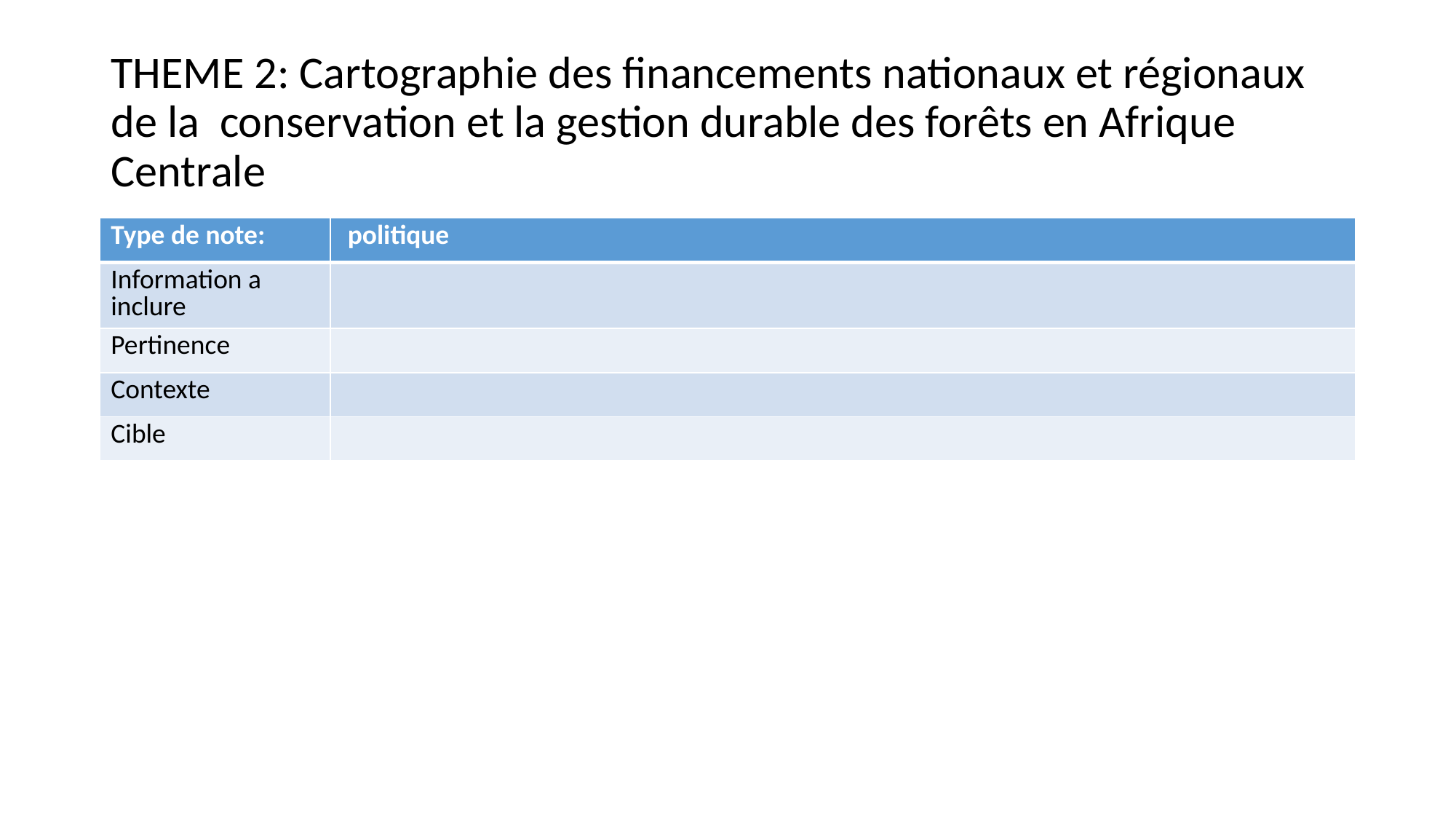

# THEME 2: Cartographie des financements nationaux et régionaux de la  conservation et la gestion durable des forêts en Afrique Centrale
| Type de note: | politique |
| --- | --- |
| Information a inclure |  |
| Pertinence |  |
| Contexte |  |
| Cible |  |